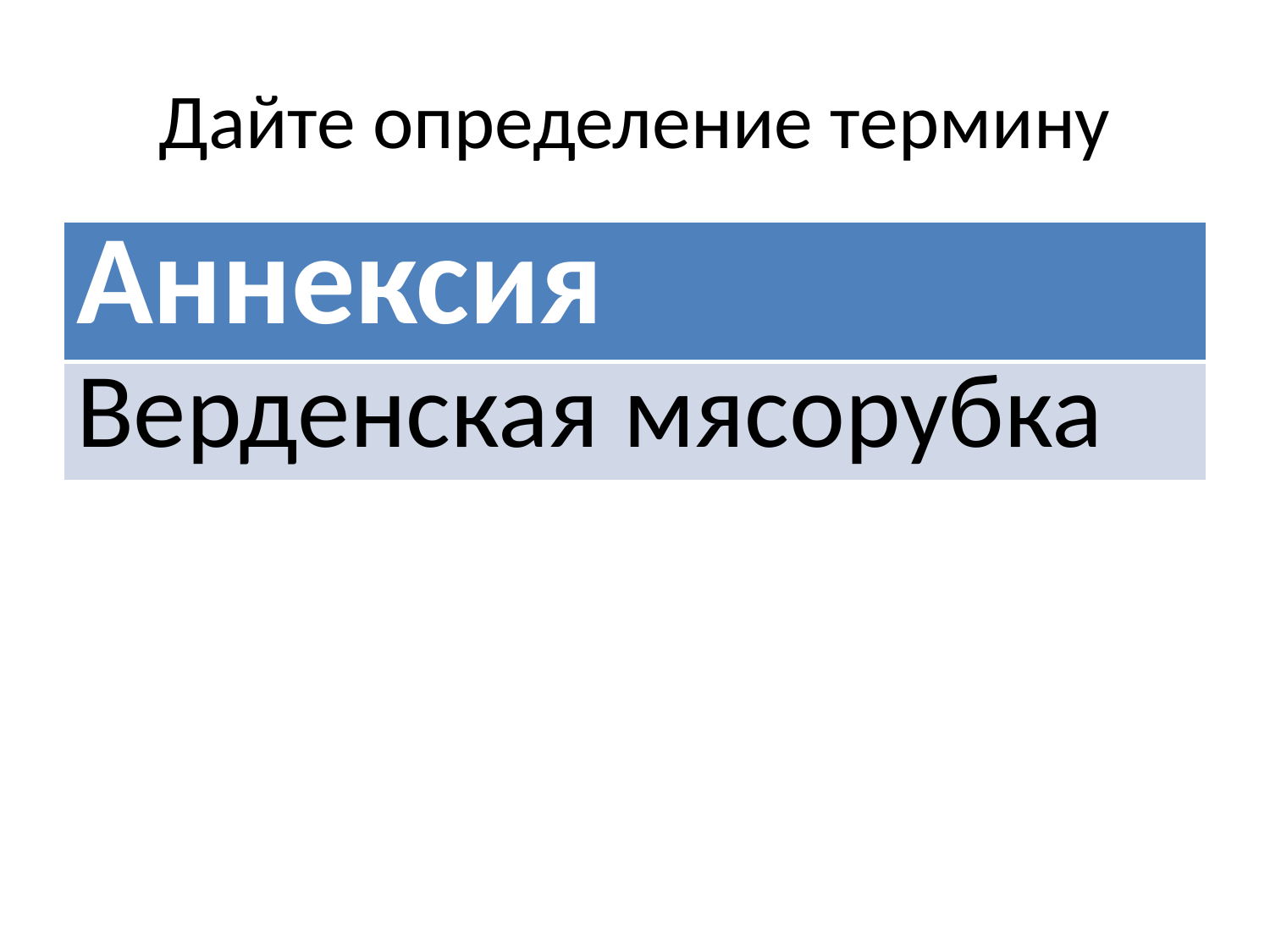

# Дайте определение термину
| Аннексия |
| --- |
| Верденская мясорубка |